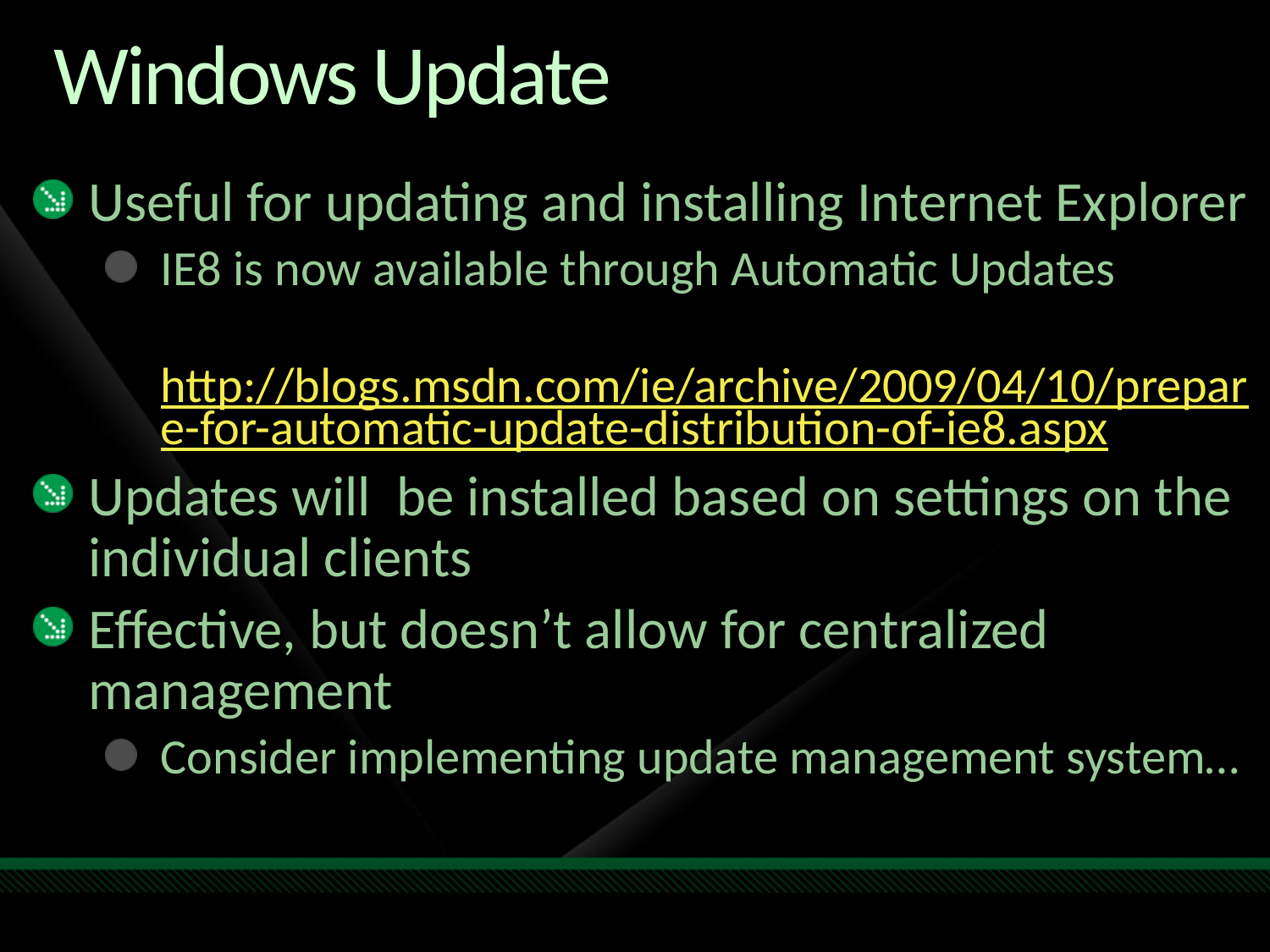

# Windows Update
Useful for updating and installing Internet Explorer
IE8 is now available through Automatic Updates
	http://blogs.msdn.com/ie/archive/2009/04/10/prepare-for-automatic-update-distribution-of-ie8.aspx
Updates will  be installed based on settings on the individual clients
Effective, but doesn’t allow for centralized management
Consider implementing update management system…